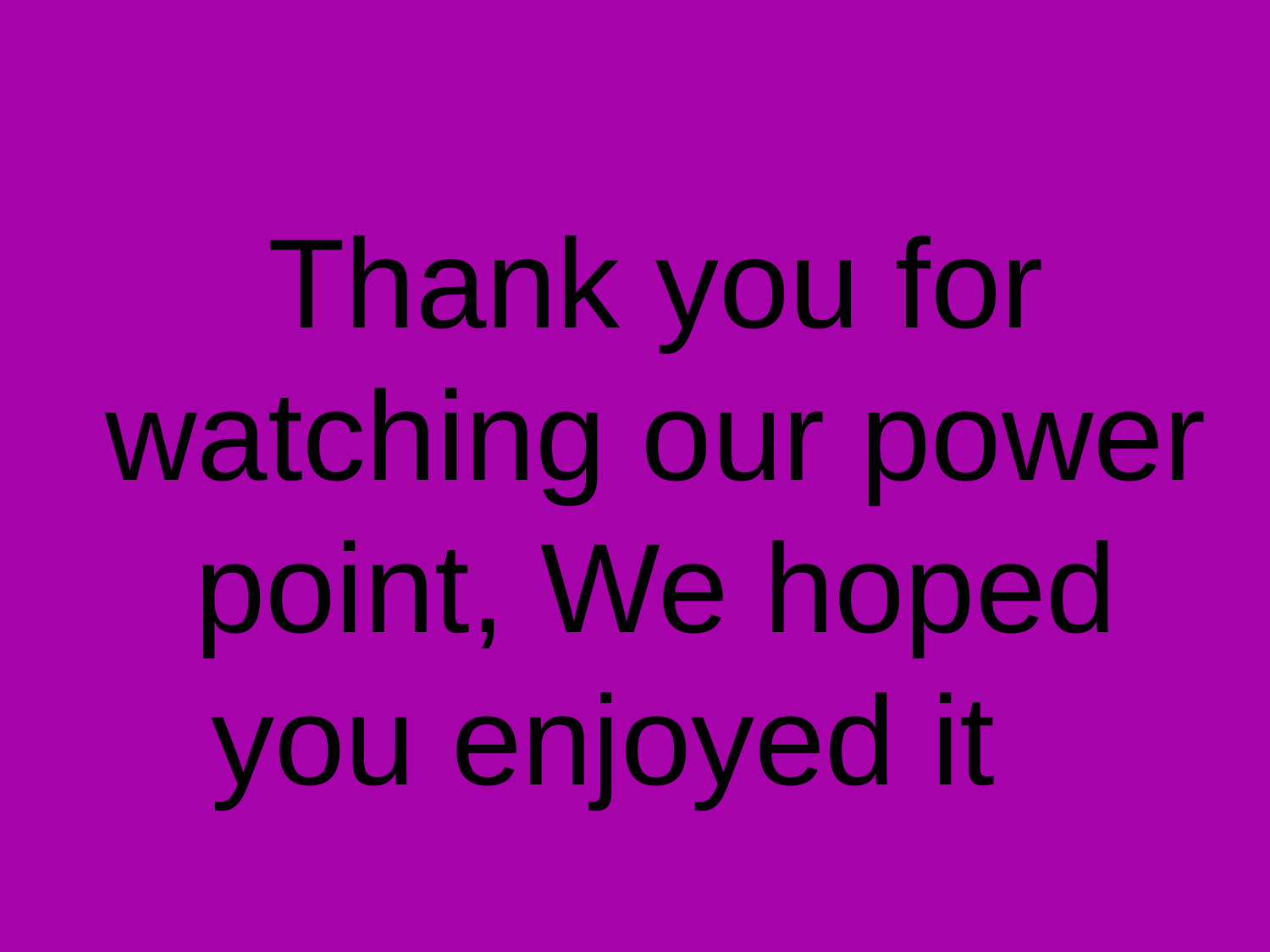

# Thank you for watching our power point, We hoped you enjoyed it